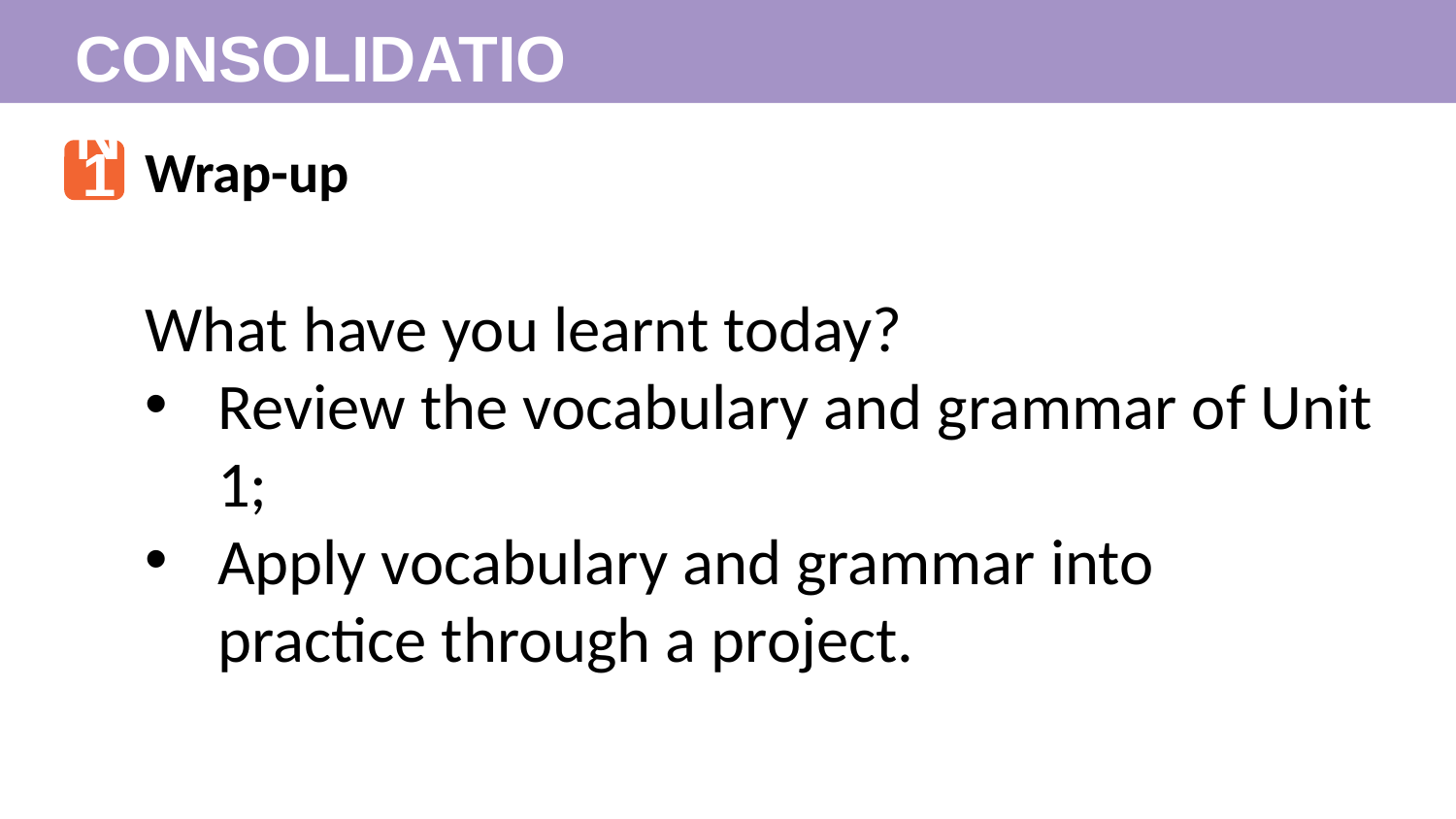

CONSOLIDATION
1
Wrap-up

What have you learnt today?
Review the vocabulary and grammar of Unit 1;
Apply vocabulary and grammar into practice through a project.